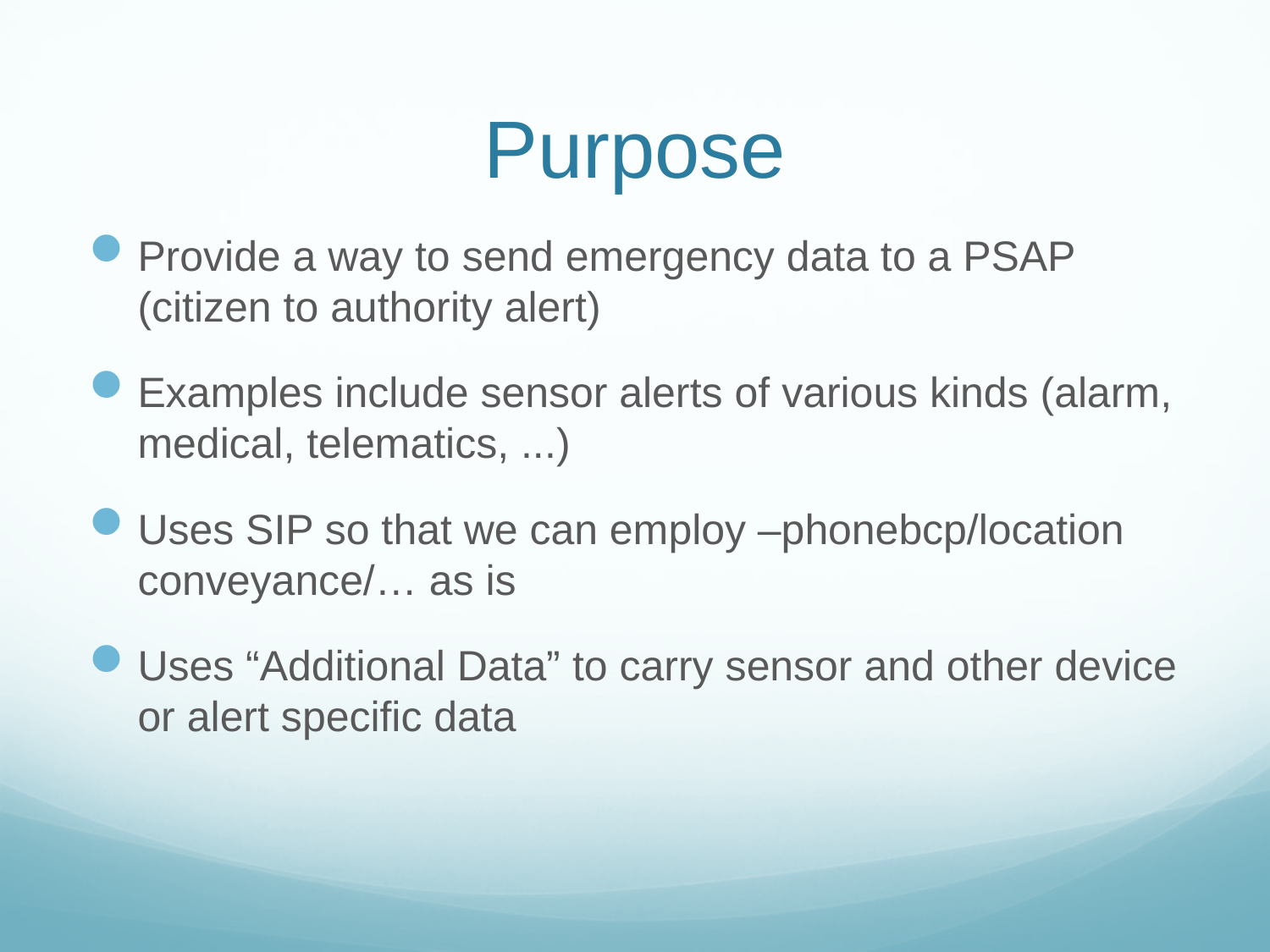

# Purpose
Provide a way to send emergency data to a PSAP (citizen to authority alert)
Examples include sensor alerts of various kinds (alarm, medical, telematics, ...)
Uses SIP so that we can employ –phonebcp/location conveyance/… as is
Uses “Additional Data” to carry sensor and other device or alert specific data